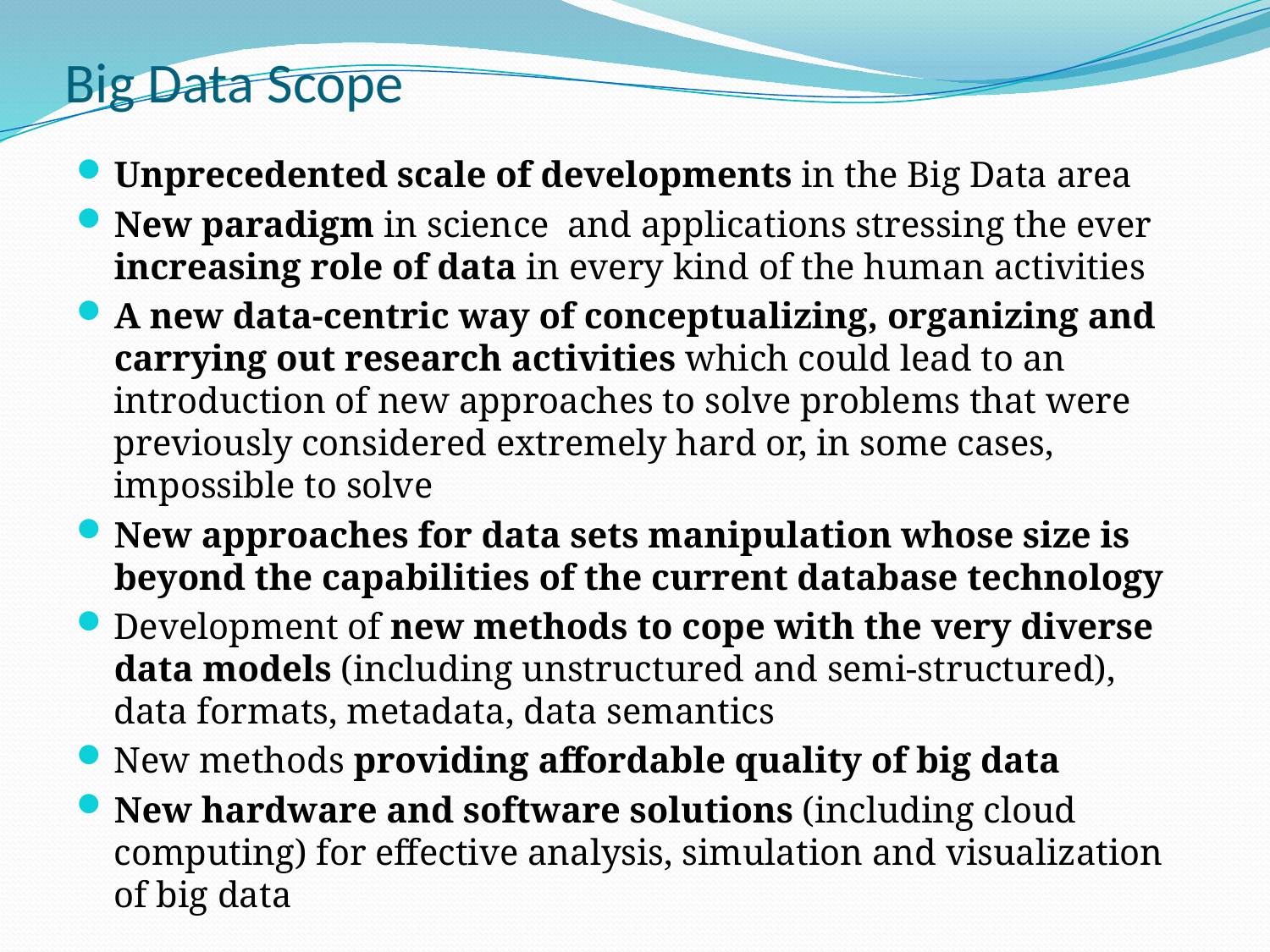

# Big Data Scope
Unprecedented scale of developments in the Big Data area
New paradigm in science  and applications stressing the ever  increasing role of data in every kind of the human activities
A new data-centric way of conceptualizing, organizing and carrying out research activities which could lead to an introduction of new approaches to solve problems that were previously considered extremely hard or, in some cases, impossible to solve
New approaches for data sets manipulation whose size is beyond the capabilities of the current database technology
Development of new methods to cope with the very diverse data models (including unstructured and semi-structured), data formats, metadata, data semantics
New methods providing affordable quality of big data
New hardware and software solutions (including cloud computing) for effective analysis, simulation and visualization of big data